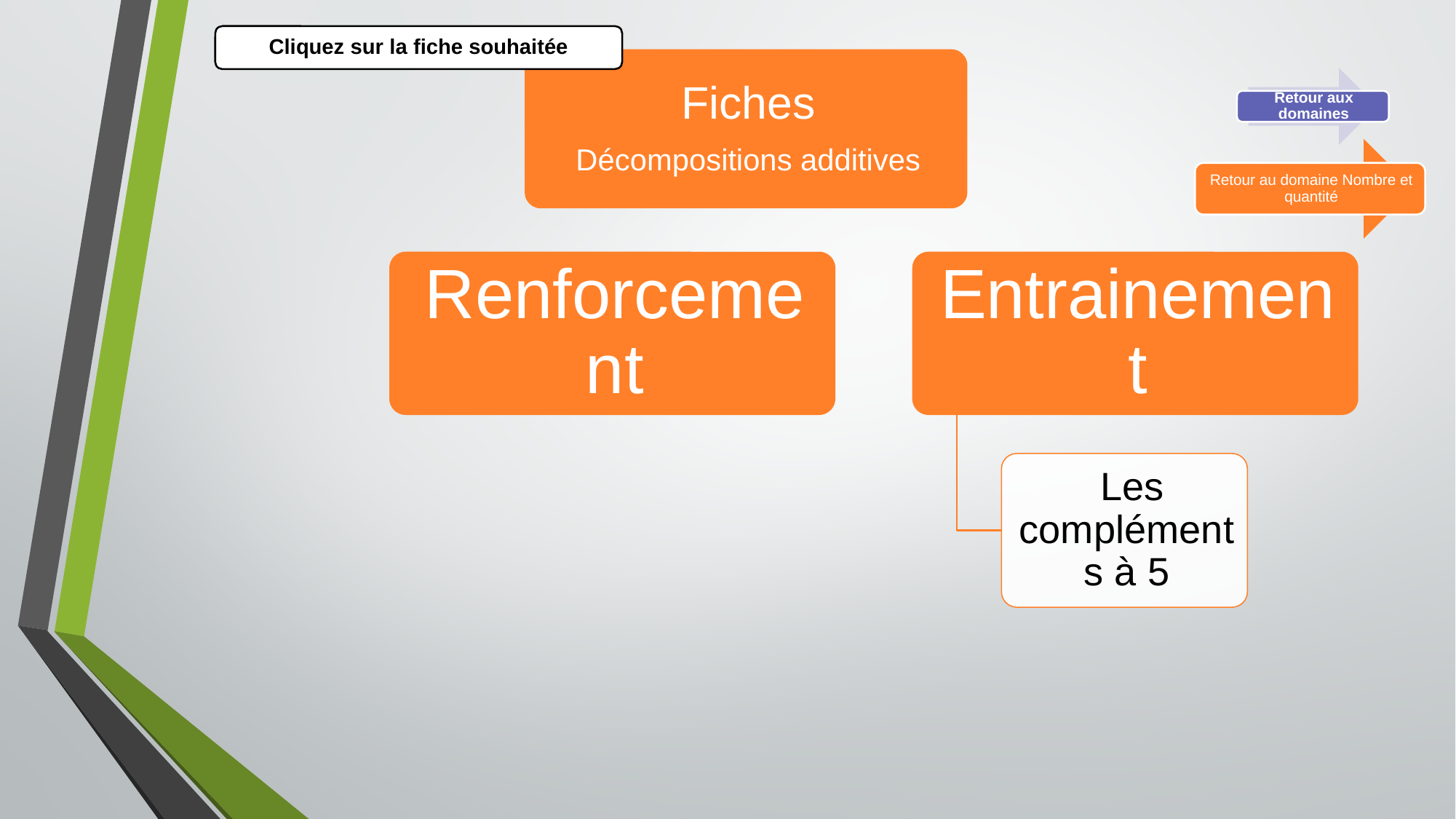

Cliquez sur la fiche souhaitée
Fiches
Décompositions additives
Retour aux domaines
Renforcement
Entrainement
 Les compléments à 5
Retour au domaine Nombre et quantité